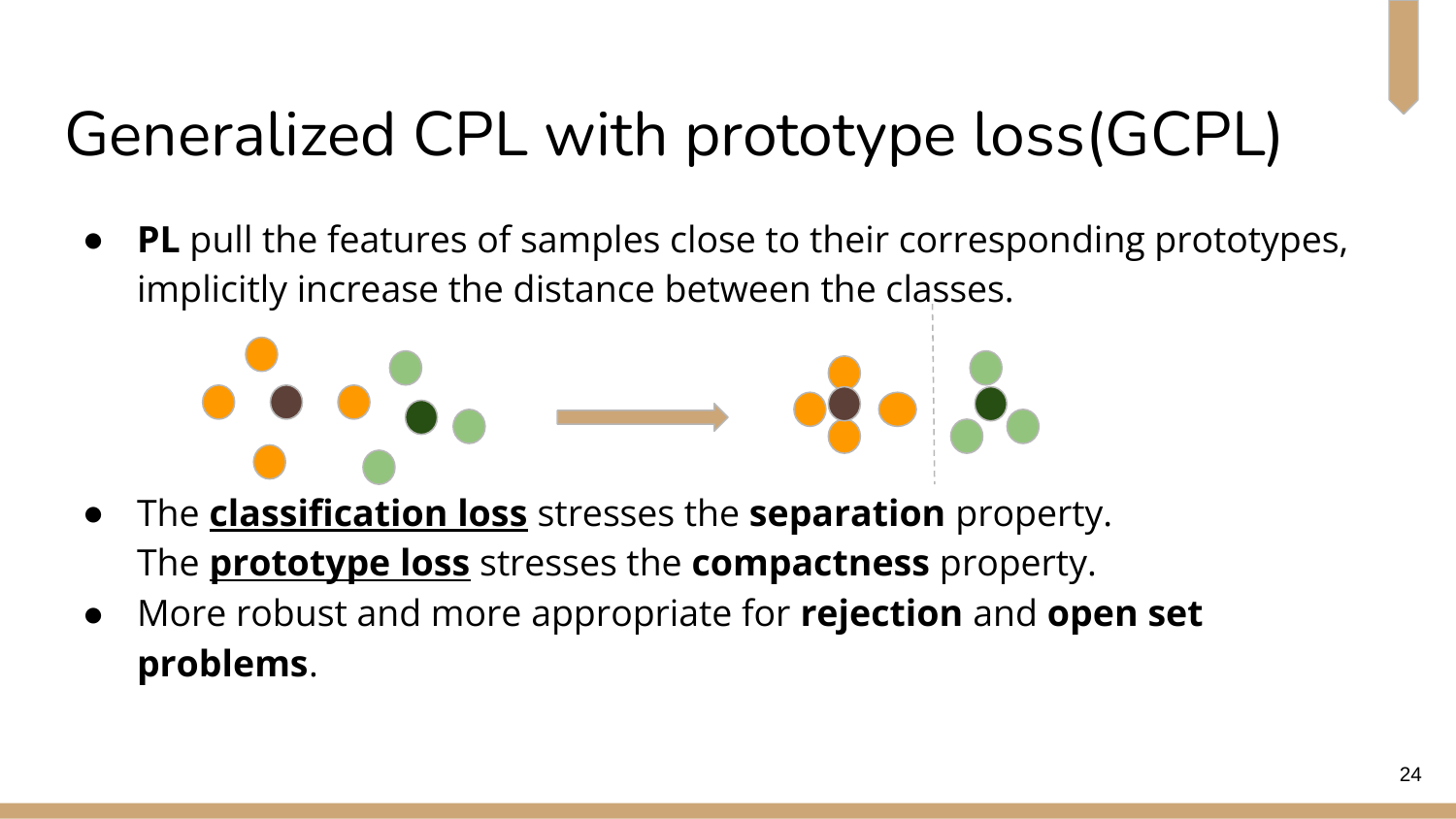

# Generalized CPL with prototype loss(GCPL)
PL pull the features of samples close to their corresponding prototypes, implicitly increase the distance between the classes.

The classification loss stresses the separation property.                             The prototype loss stresses the compactness property.
More robust and more appropriate for rejection and open set problems.

24